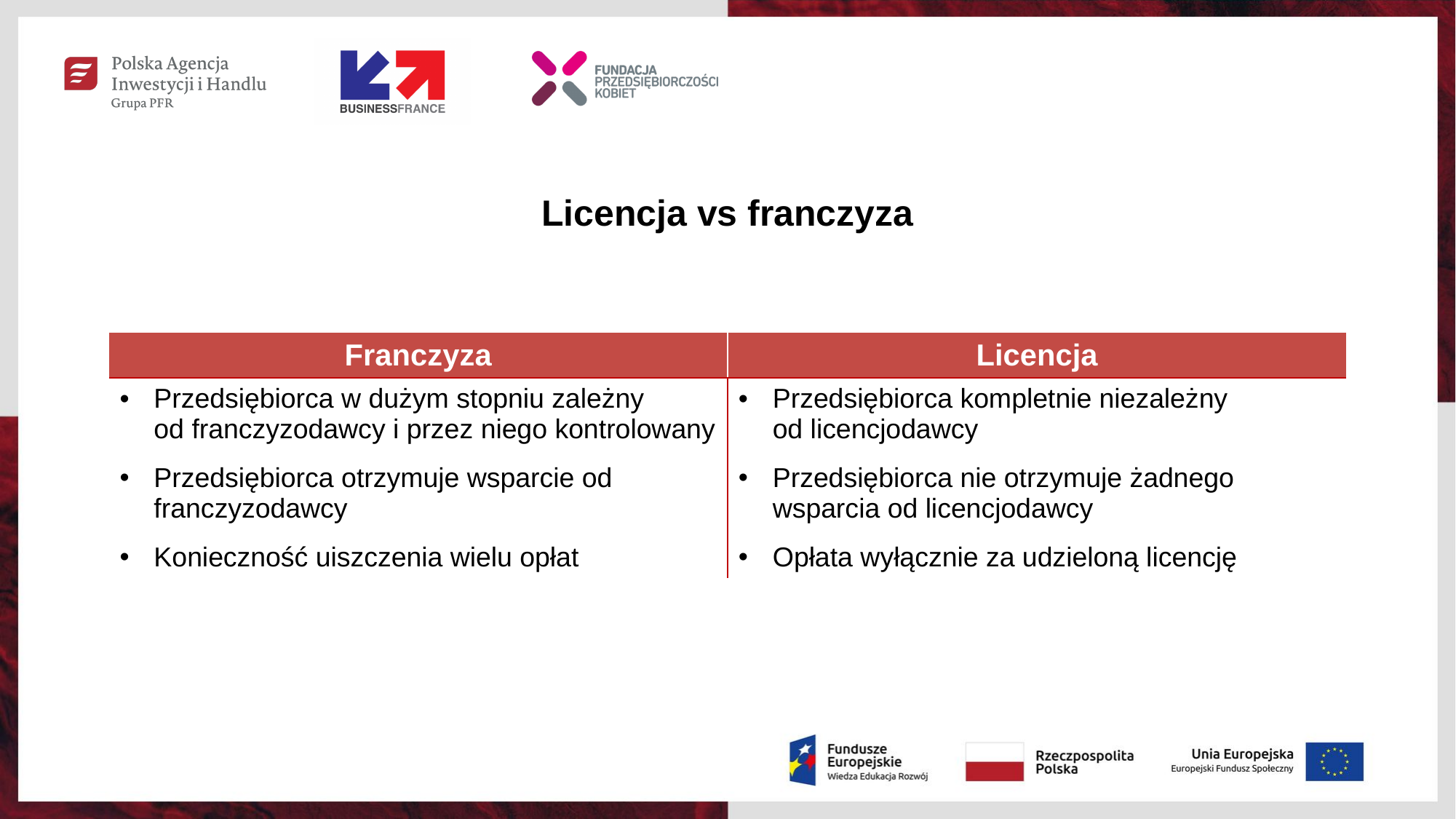

# Licencja vs franczyza
| Franczyza | Licencja |
| --- | --- |
| Przedsiębiorca w dużym stopniu zależny od franczyzodawcy i przez niego kontrolowany Przedsiębiorca otrzymuje wsparcie od franczyzodawcy Konieczność uiszczenia wielu opłat | Przedsiębiorca kompletnie niezależny od licencjodawcy Przedsiębiorca nie otrzymuje żadnego wsparcia od licencjodawcy Opłata wyłącznie za udzieloną licencję |